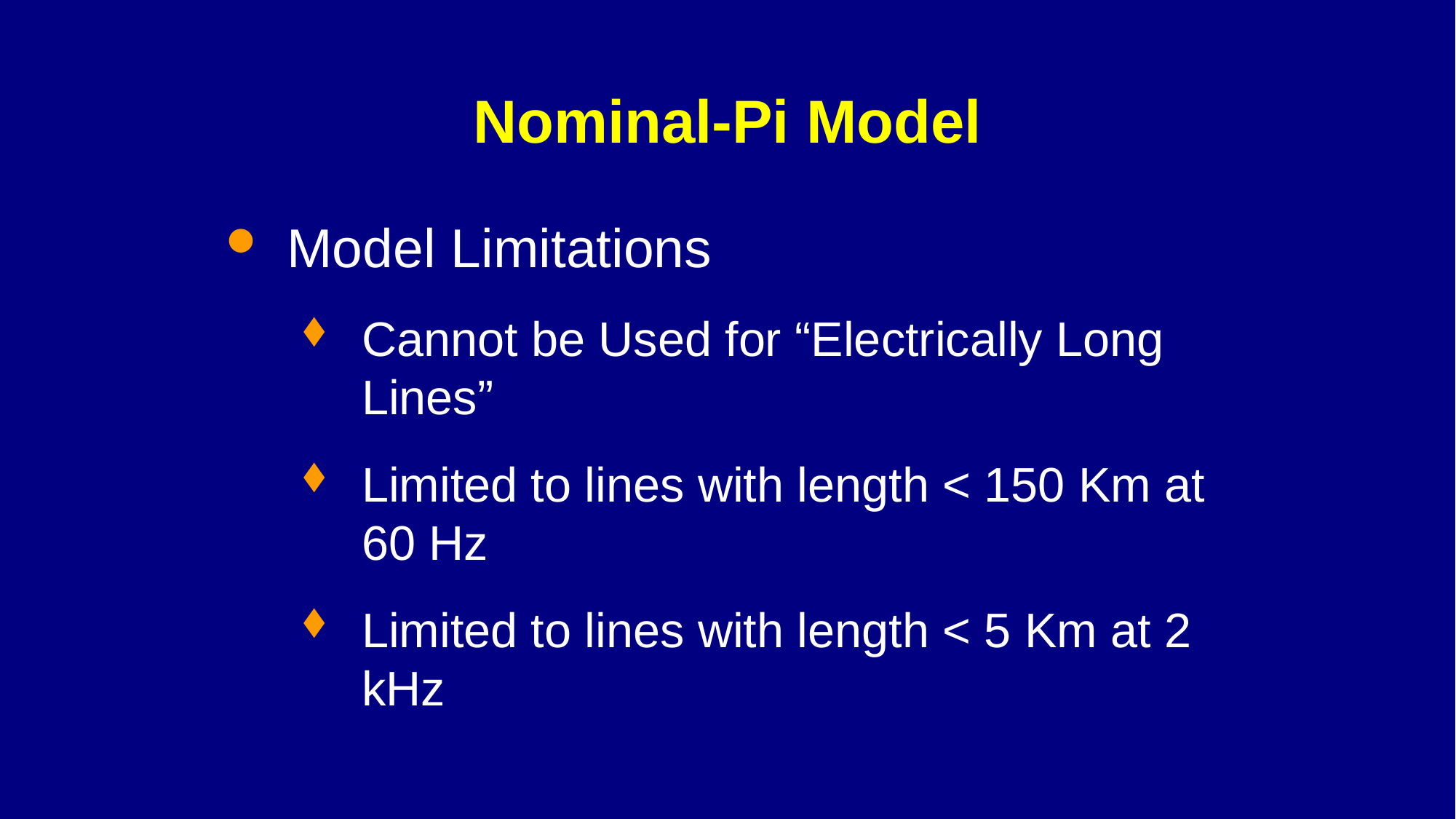

# Nominal-Pi Model
Model Limitations
Cannot be Used for “Electrically Long Lines”
Limited to lines with length < 150 Km at 60 Hz
Limited to lines with length < 5 Km at 2 kHz